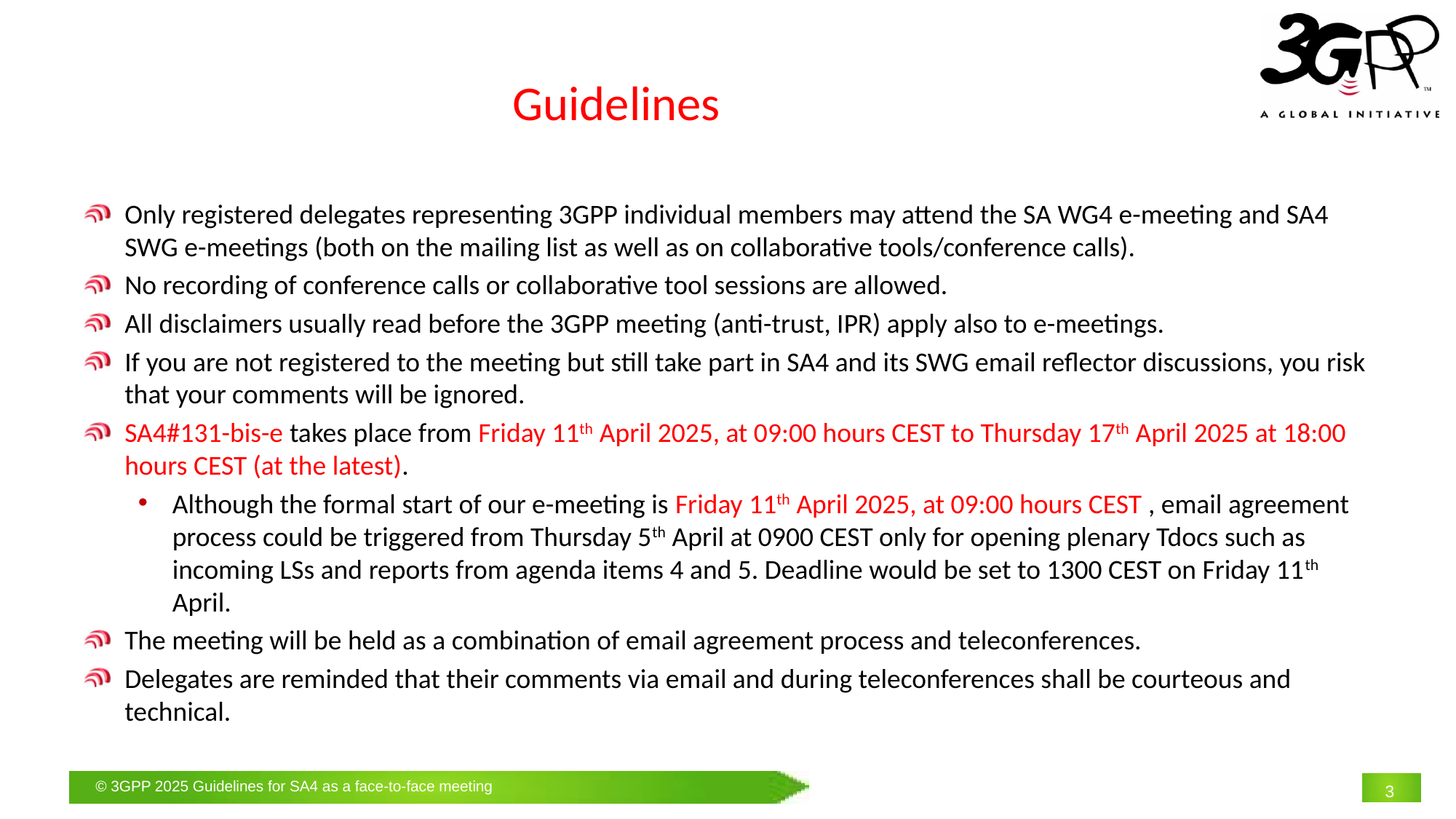

# Guidelines
Only registered delegates representing 3GPP individual members may attend the SA WG4 e-meeting and SA4 SWG e-meetings (both on the mailing list as well as on collaborative tools/conference calls).
No recording of conference calls or collaborative tool sessions are allowed.
All disclaimers usually read before the 3GPP meeting (anti-trust, IPR) apply also to e-meetings.
If you are not registered to the meeting but still take part in SA4 and its SWG email reflector discussions, you risk that your comments will be ignored.
SA4#131-bis-e takes place from Friday 11th April 2025, at 09:00 hours CEST to Thursday 17th April 2025 at 18:00 hours CEST (at the latest).
Although the formal start of our e-meeting is Friday 11th April 2025, at 09:00 hours CEST , email agreement process could be triggered from Thursday 5th April at 0900 CEST only for opening plenary Tdocs such as incoming LSs and reports from agenda items 4 and 5. Deadline would be set to 1300 CEST on Friday 11th April.
The meeting will be held as a combination of email agreement process and teleconferences.
Delegates are reminded that their comments via email and during teleconferences shall be courteous and technical.

3